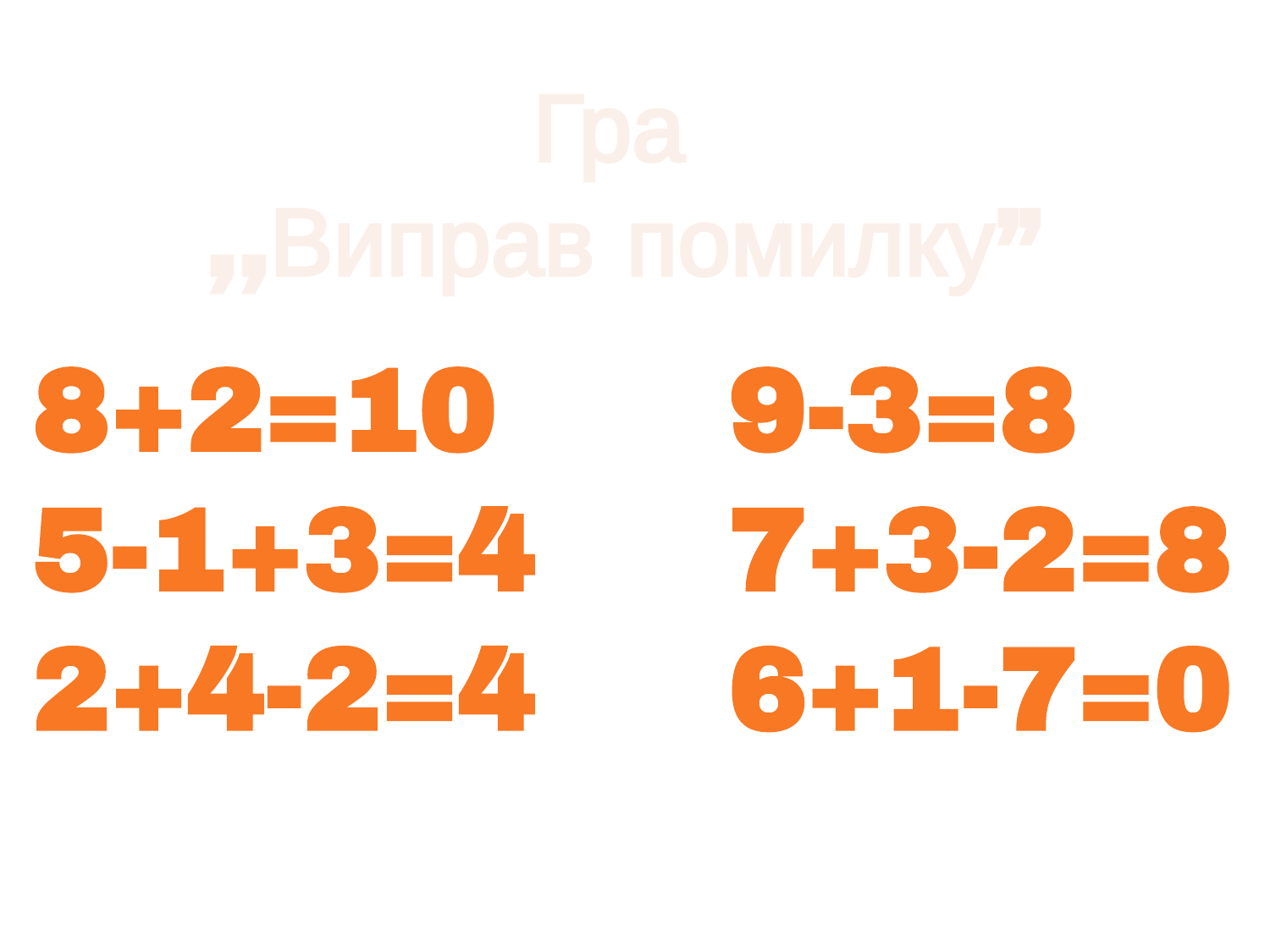

Гра
,,Виправ помилку”
8+2=10      9-3=8
5-1+3=4     7+3-2=8
2+4-2=4     6+1-7=0